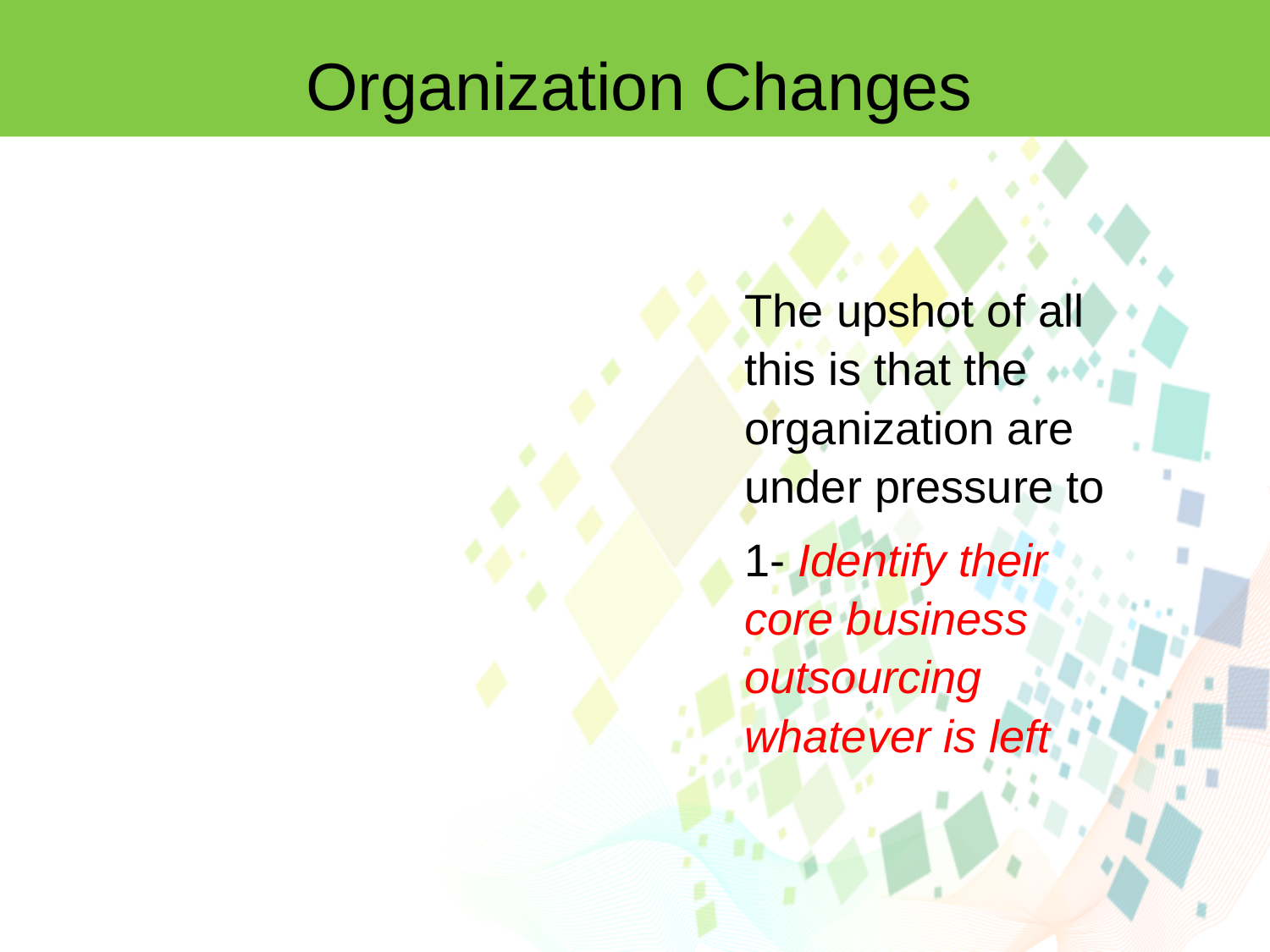

Organization Changes
The upshot of all this is that the organization are under pressure to
1- Identify their core business outsourcing whatever is left